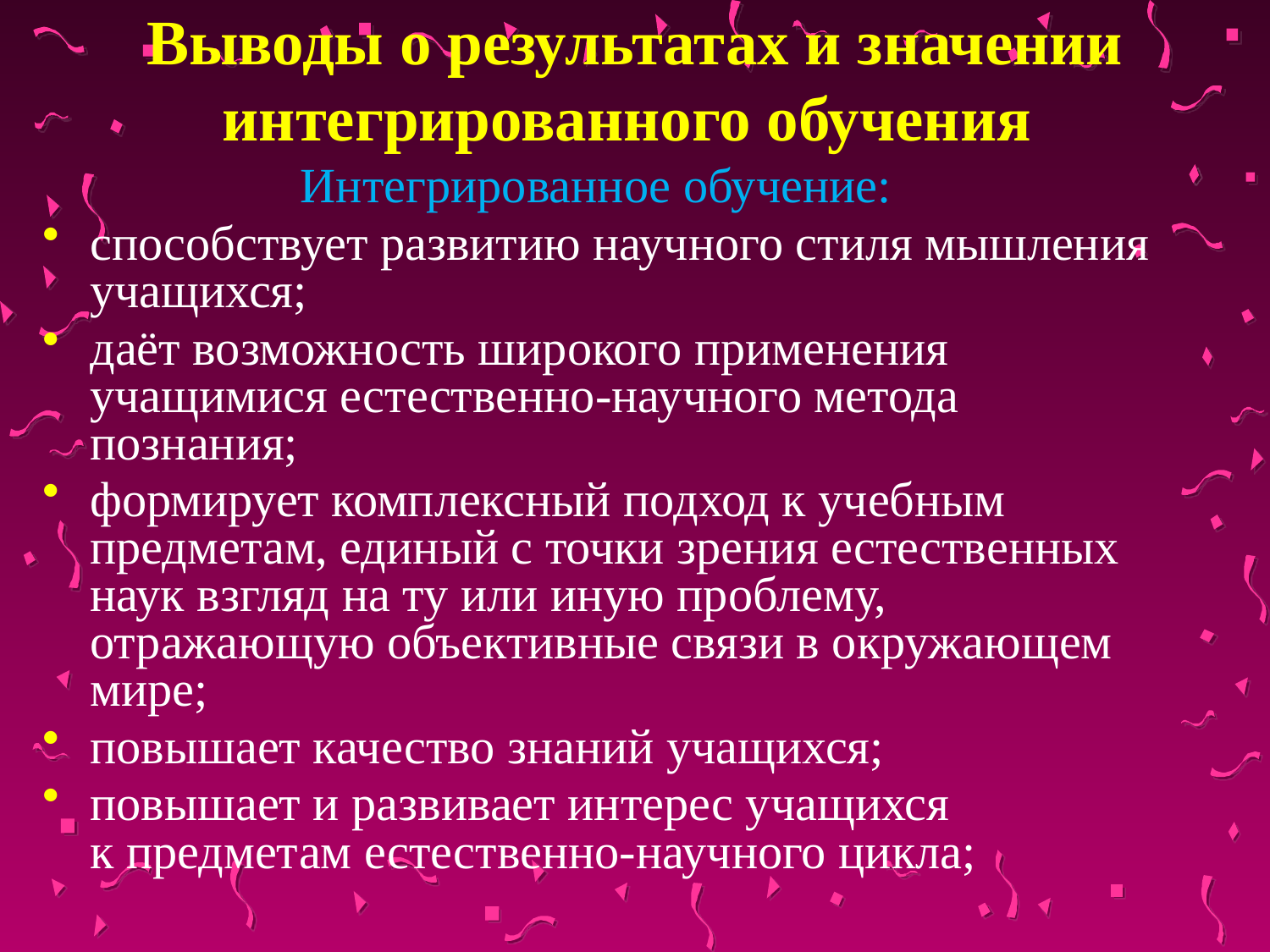

# Выводы о результатах и значении интегрированного обучения
Интегрированное обучение:
способствует развитию научного стиля мышления учащихся;
даёт возможность широкого применения учащимися естественно-научного метода познания;
формирует комплексный подход к учебным предметам, единый с точки зрения естественных наук взгляд на ту или иную проблему, отражающую объективные связи в окружающем мире;
повышает качество знаний учащихся;
повышает и развивает интерес учащихся                 к предметам естественно-научного цикла;